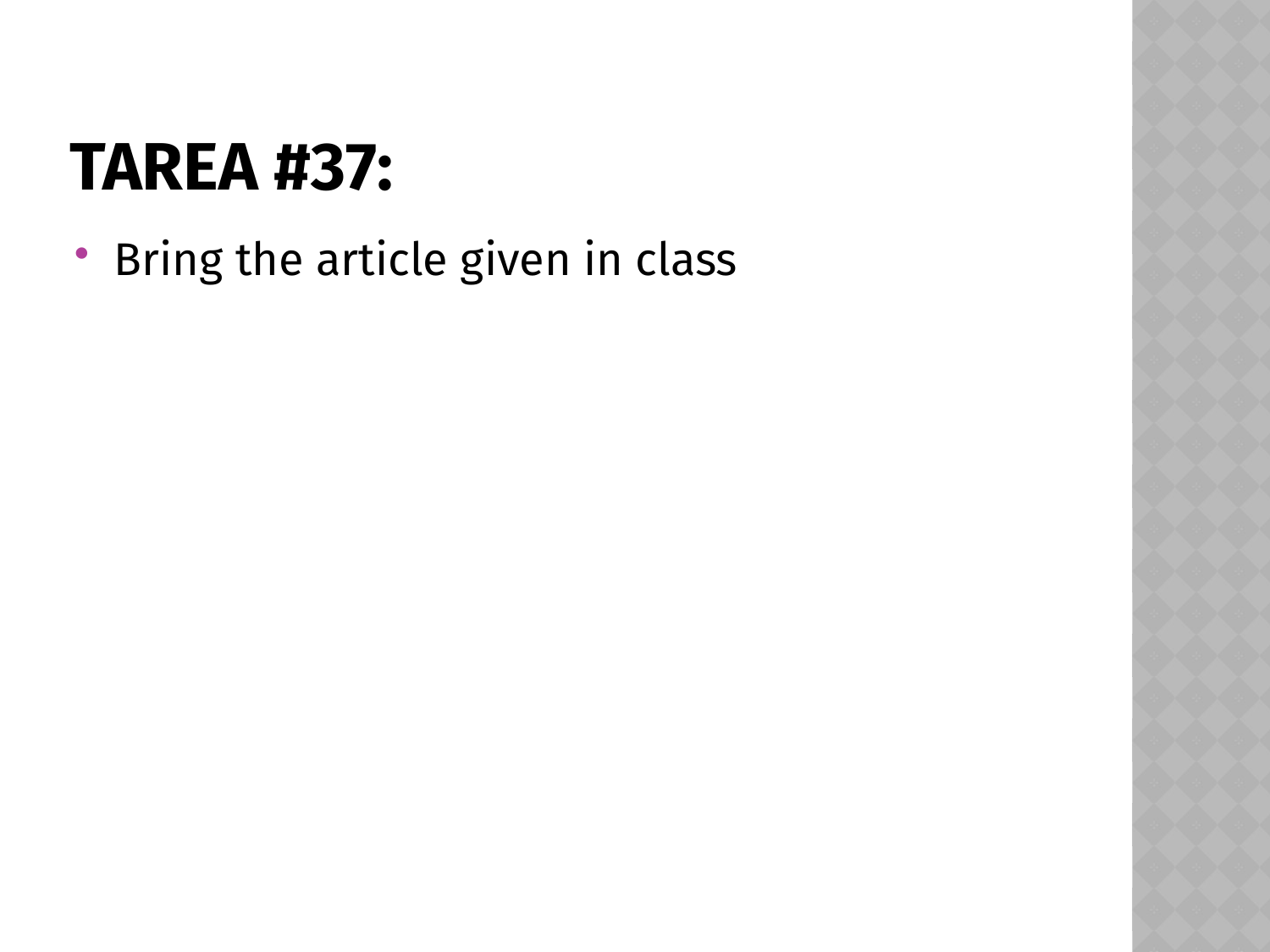

# Tarea #37:
Bring the article given in class